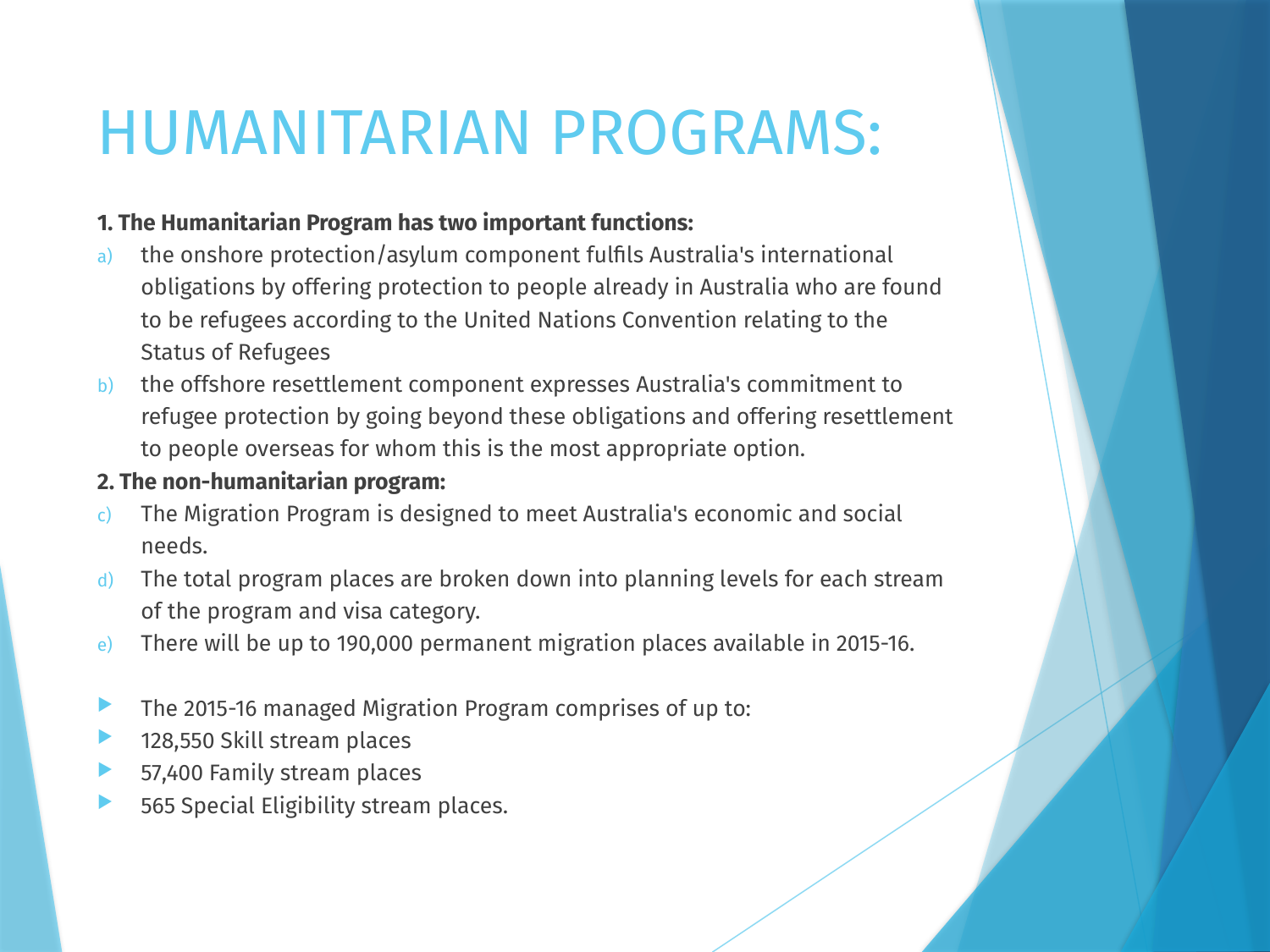

# HUMANITARIAN PROGRAMS:
1. The Humanitarian Program has two important functions:
the onshore protection/asylum component fulfils Australia's international obligations by offering protection to people already in Australia who are found to be refugees according to the United Nations Convention relating to the Status of Refugees
the offshore resettlement component expresses Australia's commitment to refugee protection by going beyond these obligations and offering resettlement to people overseas for whom this is the most appropriate option.
2. The non-humanitarian program:
The Migration Program is designed to meet Australia's economic and social needs.
The total program places are broken down into planning levels for each stream of the program and visa category.
There will be up to 190,000 permanent migration places available in 2015-16.

The 2015-16 managed Migration Program comprises of up to:
128,550 Skill stream places
57,400 Family stream places
565 Special Eligibility stream places.